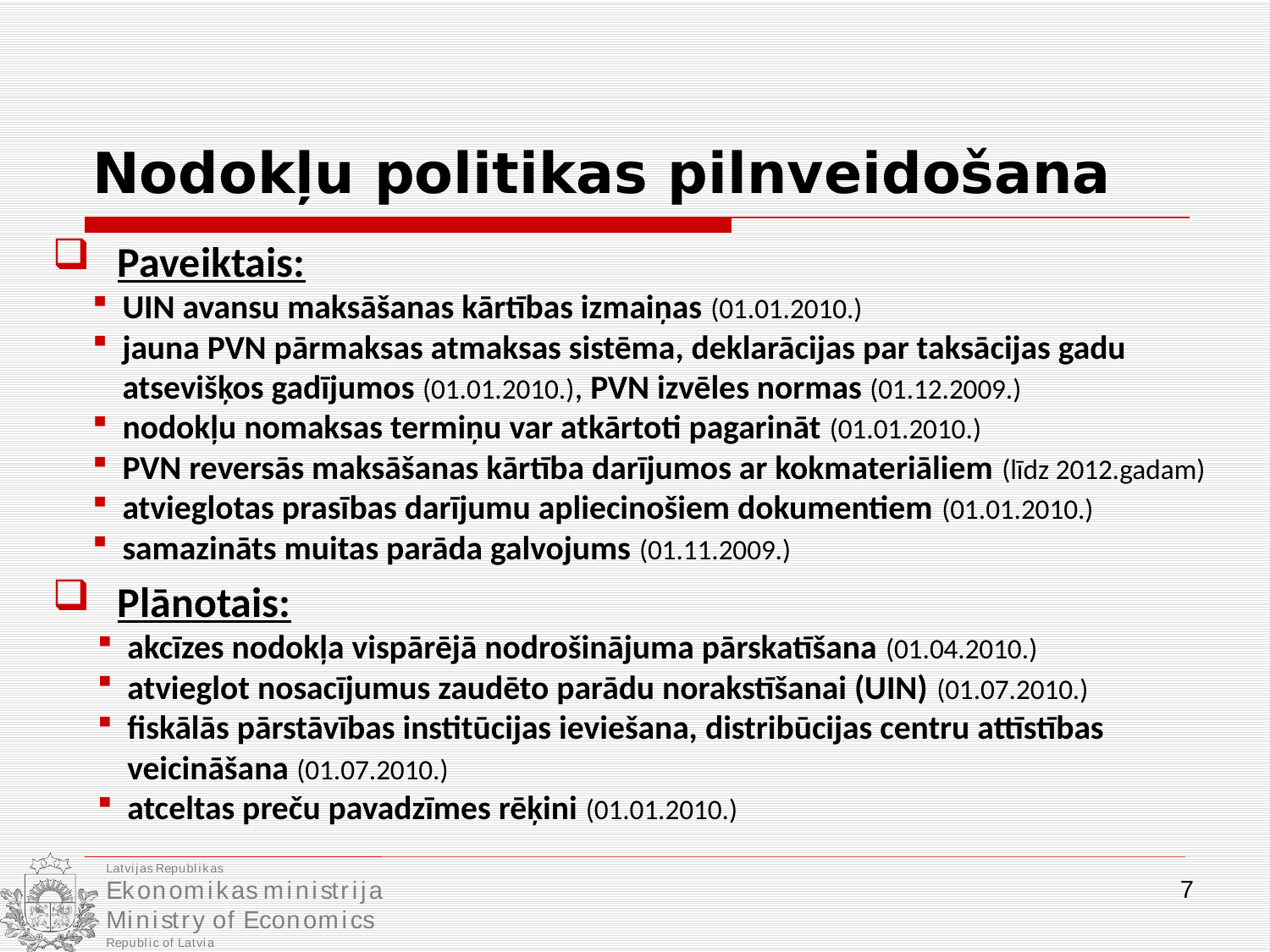

# Nodokļu politikas pilnveidošana
Paveiktais:
UIN avansu maksāšanas kārtības izmaiņas (01.01.2010.)
jauna PVN pārmaksas atmaksas sistēma, deklarācijas par taksācijas gadu atsevišķos gadījumos (01.01.2010.), PVN izvēles normas (01.12.2009.)
nodokļu nomaksas termiņu var atkārtoti pagarināt (01.01.2010.)
PVN reversās maksāšanas kārtība darījumos ar kokmateriāliem (līdz 2012.gadam)
atvieglotas prasības darījumu apliecinošiem dokumentiem (01.01.2010.)
samazināts muitas parāda galvojums (01.11.2009.)
Plānotais:
akcīzes nodokļa vispārējā nodrošinājuma pārskatīšana (01.04.2010.)
atvieglot nosacījumus zaudēto parādu norakstīšanai (UIN) (01.07.2010.)
fiskālās pārstāvības institūcijas ieviešana, distribūcijas centru attīstības veicināšana (01.07.2010.)
atceltas preču pavadzīmes rēķini (01.01.2010.)
7